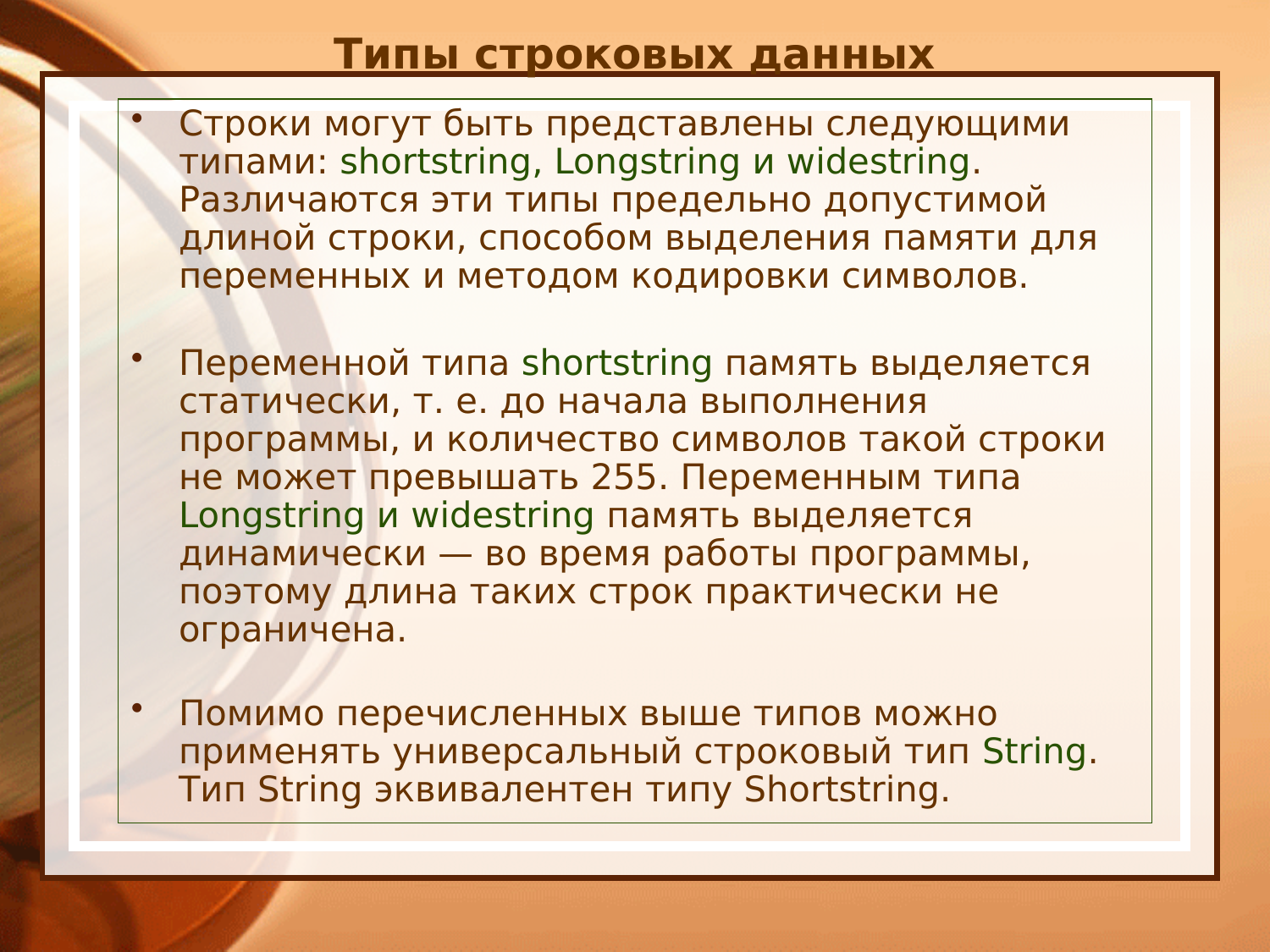

# Типы строковых данных
Строки могут быть представлены следующими типами: shortstring, Longstring и widestring. Различаются эти типы предельно допустимой длиной строки, способом выделения памяти для переменных и методом кодировки символов.
Переменной типа shortstring память выделяется статически, т. е. до начала выполнения программы, и количество символов такой строки не может превышать 255. Переменным типа Longstring и widestring память выделяется динамически — во время работы программы, поэтому длина таких строк практически не ограничена.
Помимо перечисленных выше типов можно применять универсальный cтроковый тип String. Тип String эквивалентен типу Shortstring.